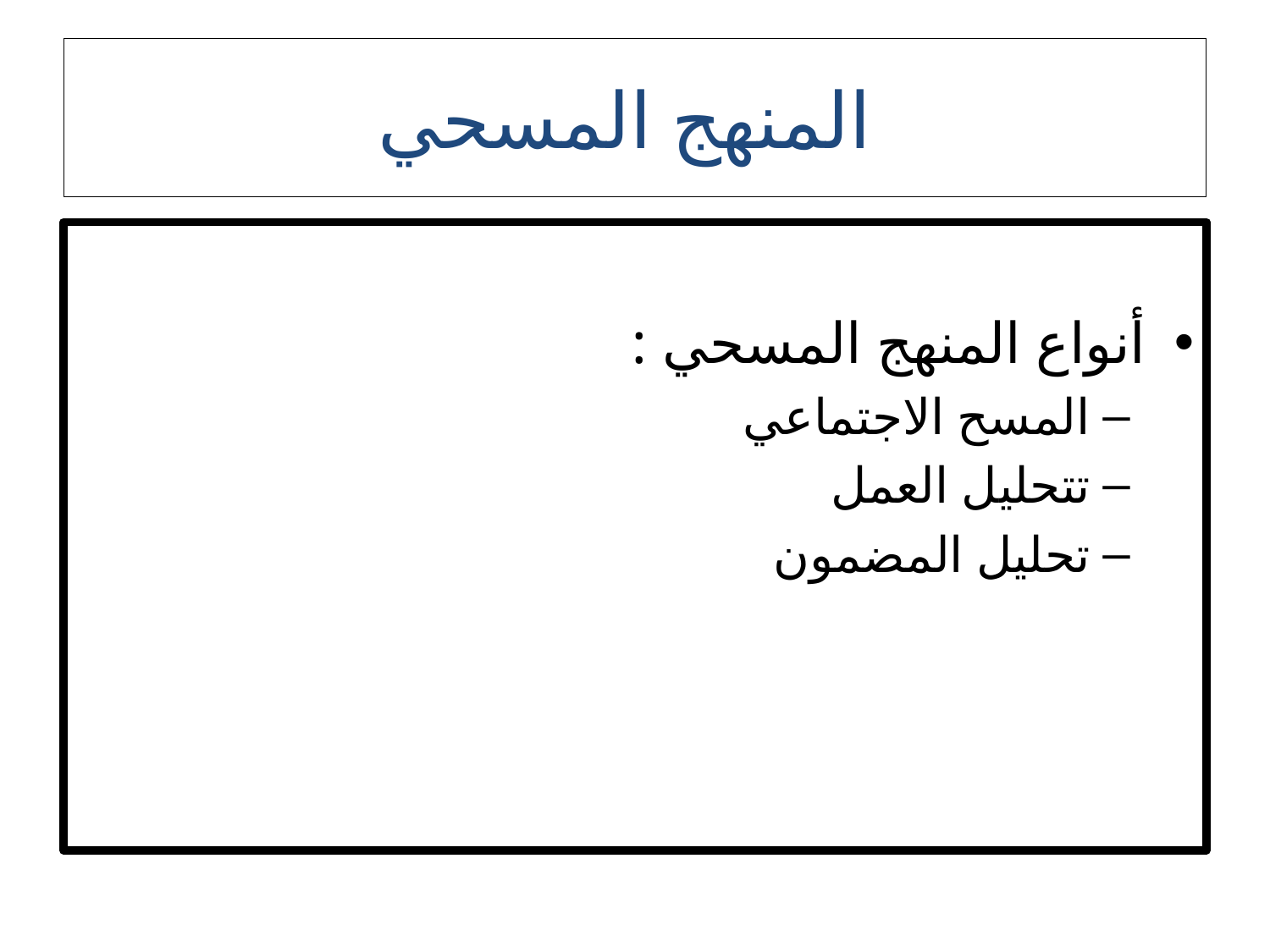

# المنهج المسحي

أنواع المنهج المسحي :
المسح الاجتماعي
تتحليل العمل
تحليل المضمون